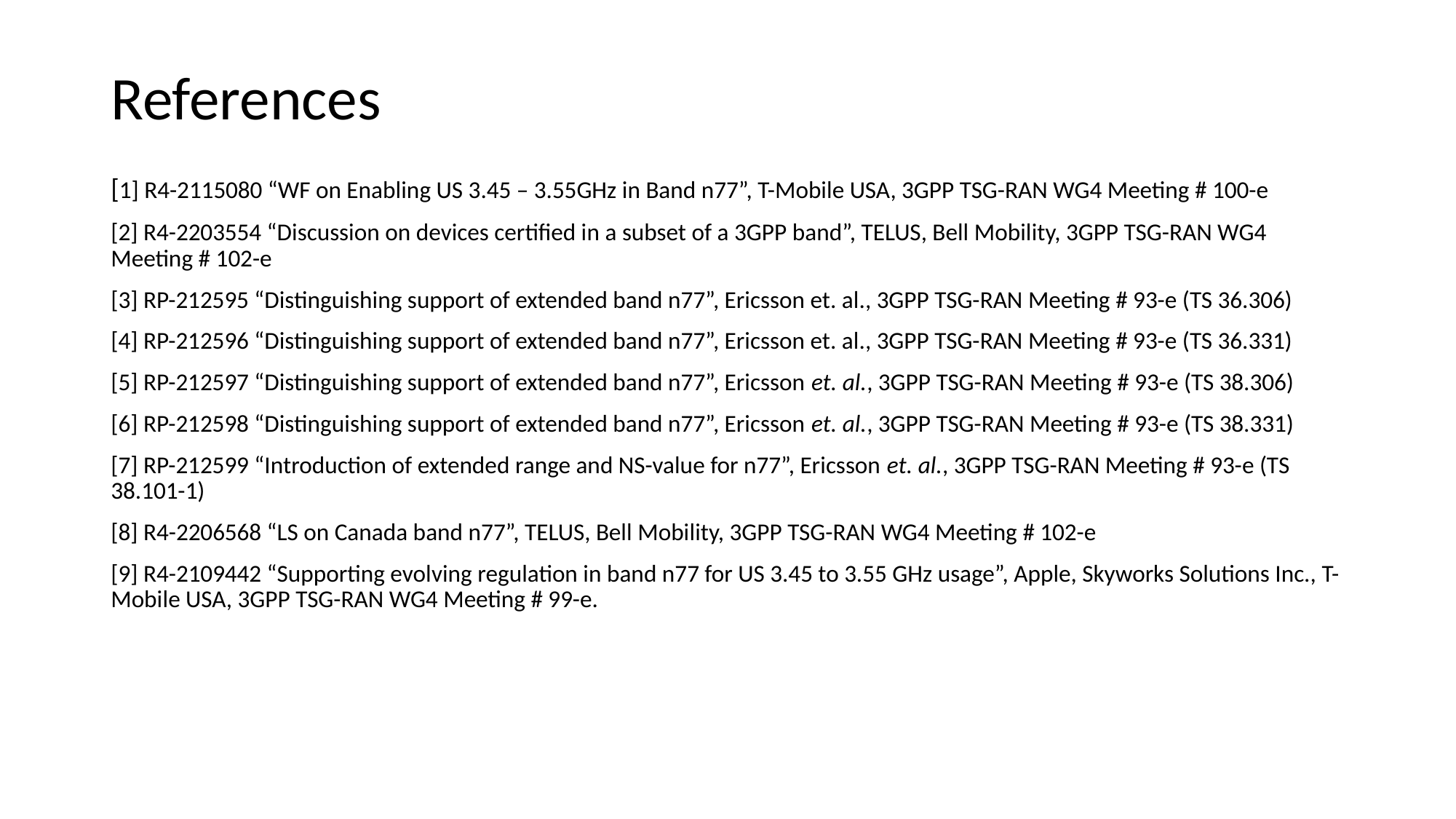

# References
[1] R4-2115080 “WF on Enabling US 3.45 – 3.55GHz in Band n77”, T-Mobile USA, 3GPP TSG-RAN WG4 Meeting # 100-e
[2] R4-2203554 “Discussion on devices certified in a subset of a 3GPP band”, TELUS, Bell Mobility, 3GPP TSG-RAN WG4 Meeting # 102-e
[3] RP-212595 “Distinguishing support of extended band n77”, Ericsson et. al., 3GPP TSG-RAN Meeting # 93-e (TS 36.306)
[4] RP-212596 “Distinguishing support of extended band n77”, Ericsson et. al., 3GPP TSG-RAN Meeting # 93-e (TS 36.331)
[5] RP-212597 “Distinguishing support of extended band n77”, Ericsson et. al., 3GPP TSG-RAN Meeting # 93-e (TS 38.306)
[6] RP-212598 “Distinguishing support of extended band n77”, Ericsson et. al., 3GPP TSG-RAN Meeting # 93-e (TS 38.331)
[7] RP-212599 “Introduction of extended range and NS-value for n77”, Ericsson et. al., 3GPP TSG-RAN Meeting # 93-e (TS 38.101-1)
[8] R4-2206568 “LS on Canada band n77”, TELUS, Bell Mobility, 3GPP TSG-RAN WG4 Meeting # 102-e
[9] R4-2109442 “Supporting evolving regulation in band n77 for US 3.45 to 3.55 GHz usage”, Apple, Skyworks Solutions Inc., T-Mobile USA, 3GPP TSG-RAN WG4 Meeting # 99-e.